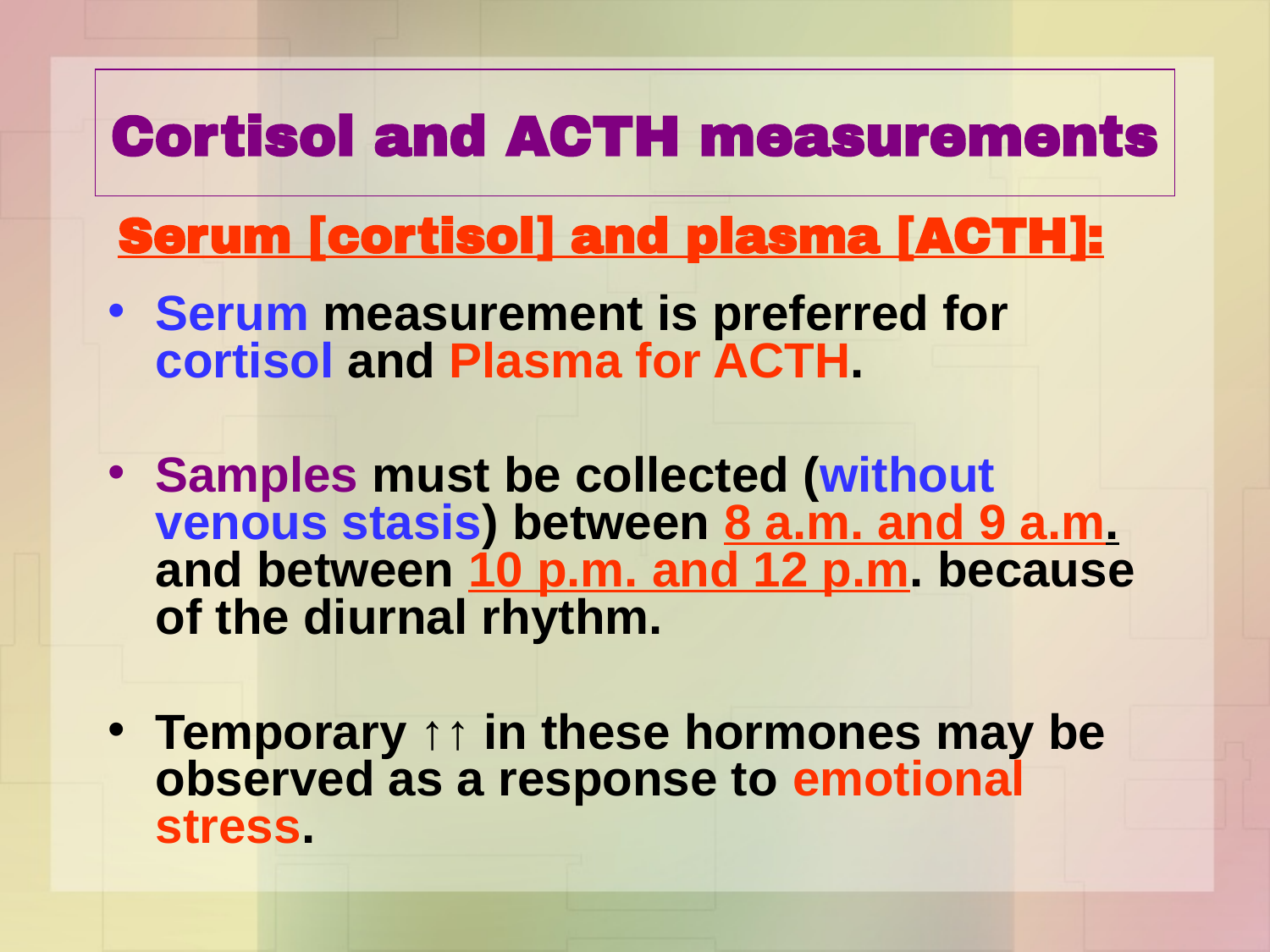

# Cortisol and ACTH measurements
Serum [cortisol] and plasma [ACTH]:
Serum measurement is preferred for cortisol and Plasma for ACTH.

Samples must be collected (without venous stasis) between 8 a.m. and 9 a.m. and between 10 p.m. and 12 p.m. because of the diurnal rhythm.

Temporary ↑↑ in these hormones may be observed as a response to emotional stress.